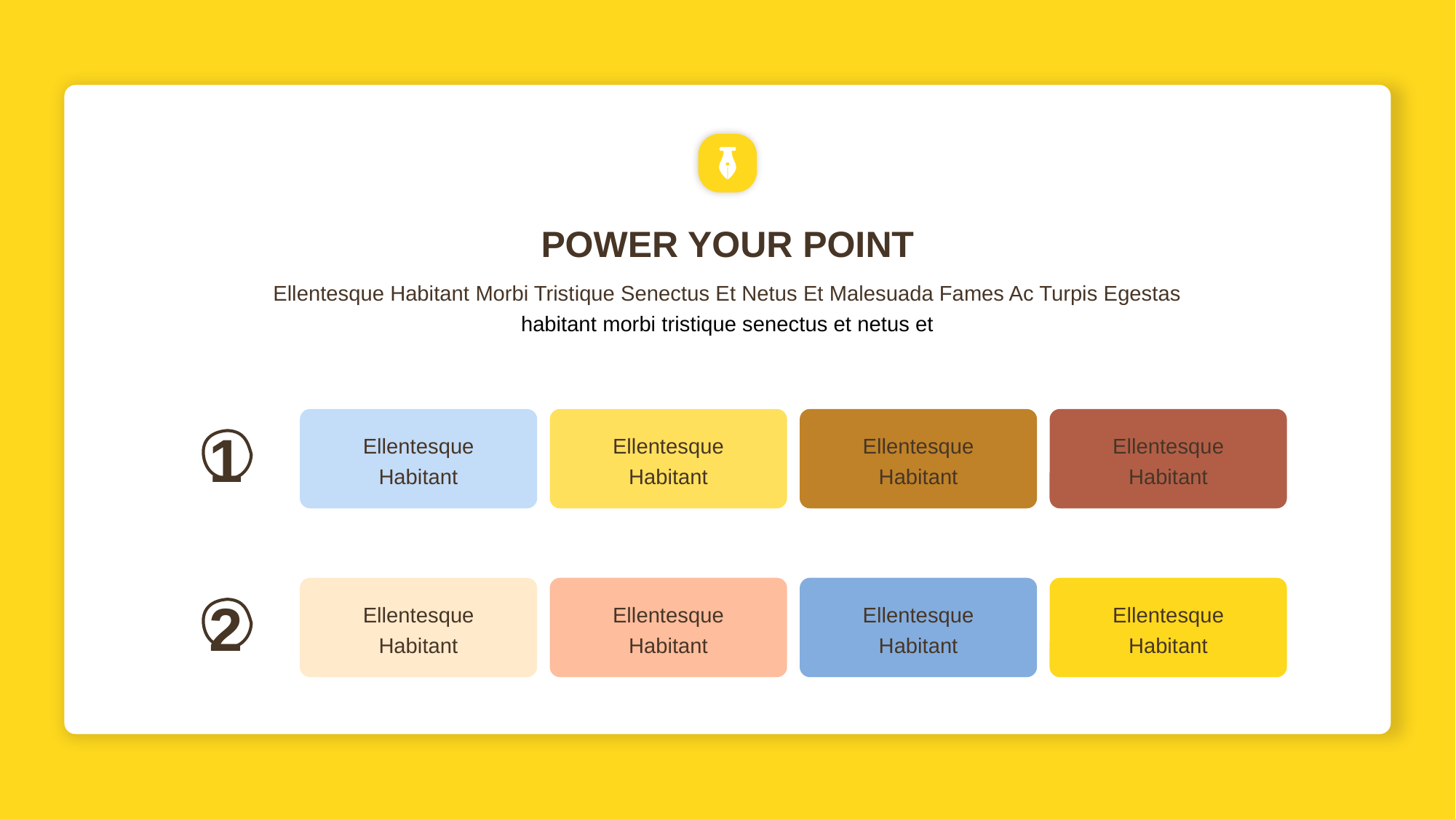

POWER YOUR POINT
Ellentesque Habitant Morbi Tristique Senectus Et Netus Et Malesuada Fames Ac Turpis Egestas
habitant morbi tristique senectus et netus et

1

Ellentesque Habitant
Ellentesque Habitant
Ellentesque Habitant
Ellentesque Habitant

2

Ellentesque Habitant
Ellentesque Habitant
Ellentesque Habitant
Ellentesque Habitant